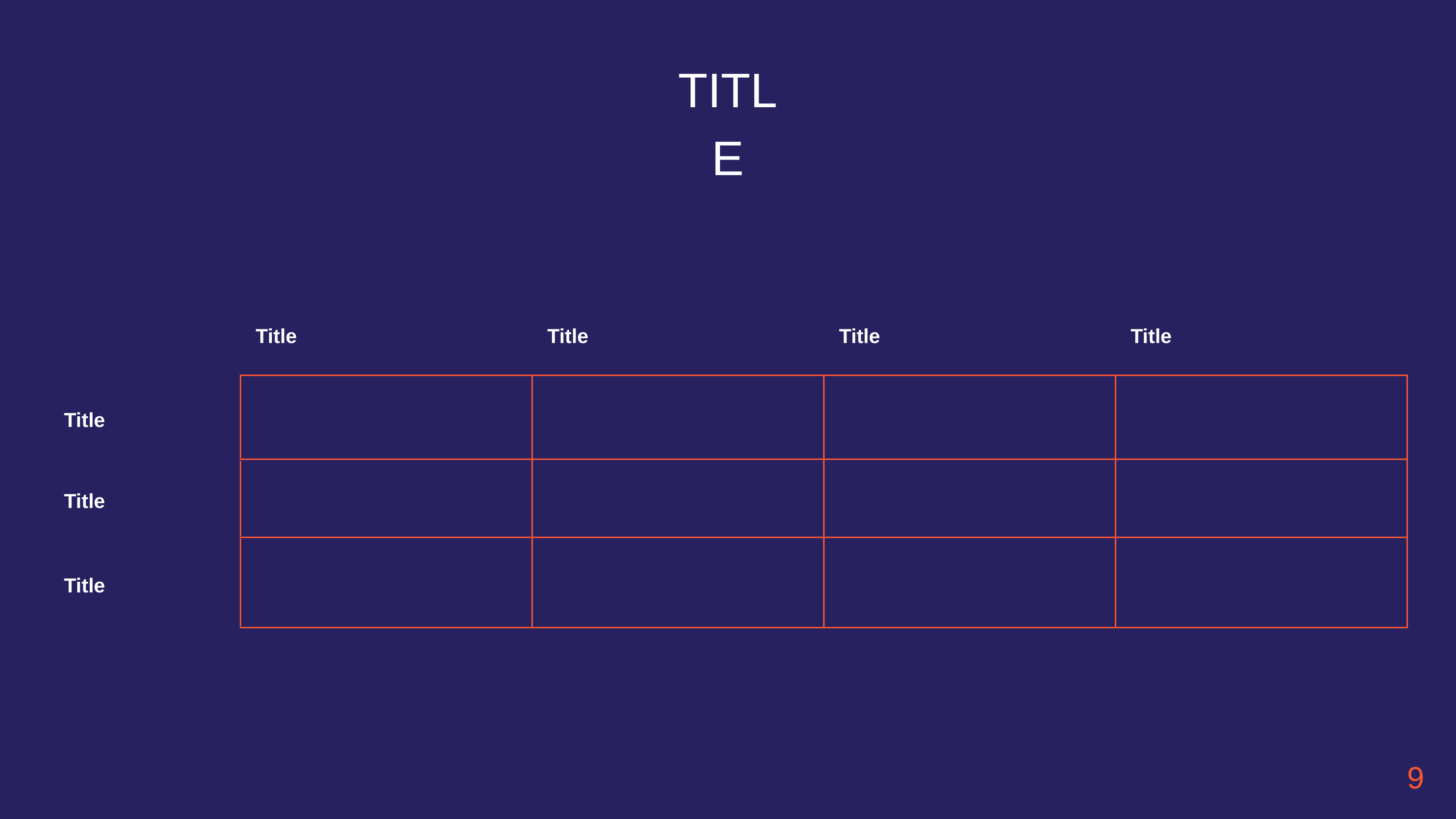

TITLE
|  | Title | Title | Title | Title |
| --- | --- | --- | --- | --- |
| Title |  |  |  |  |
| Title |  |  |  |  |
| Title |  |  |  |  |
9